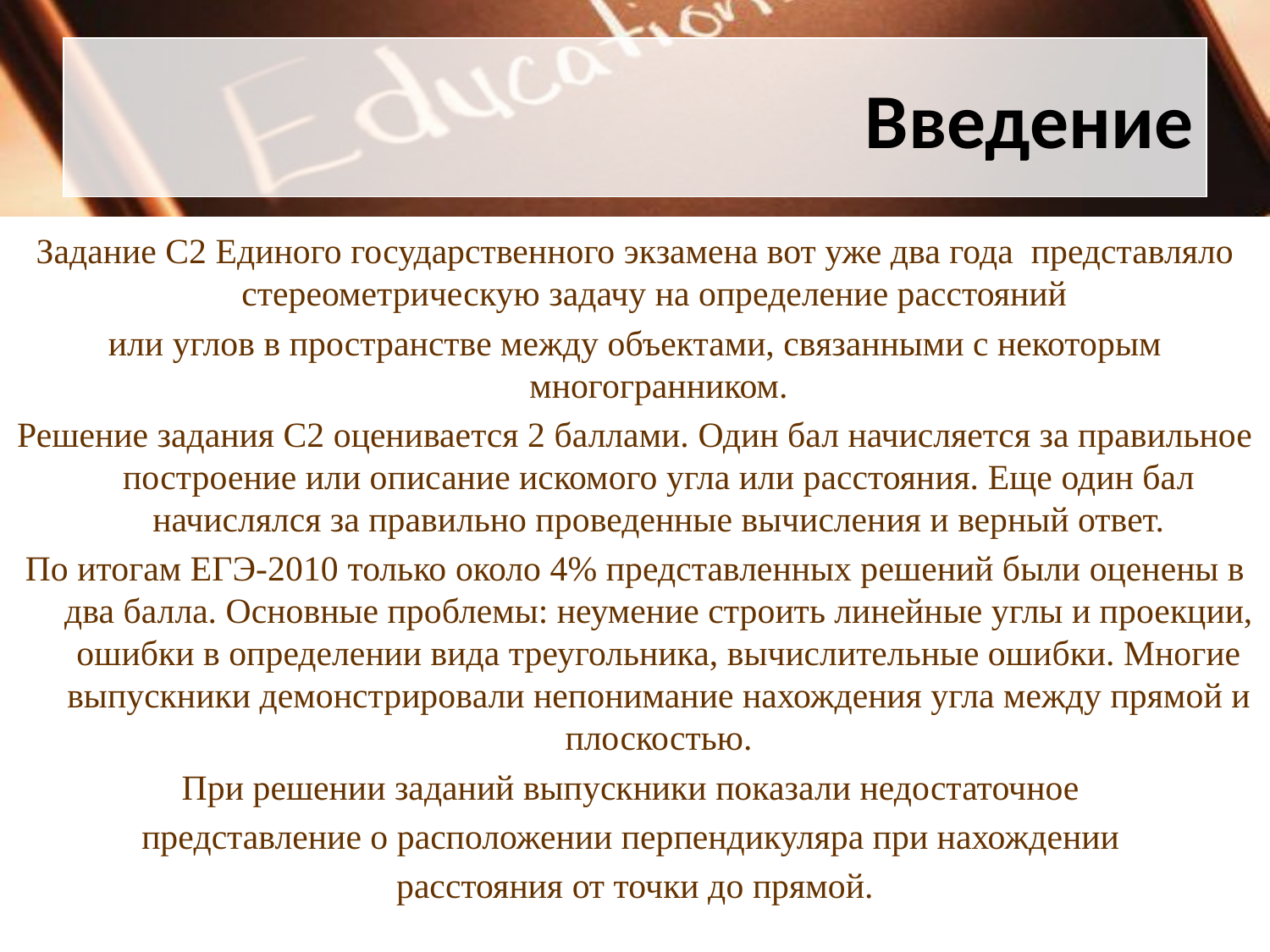

# Введение
Задание С2 Единого государственного экзамена вот уже два года  представляло стереометрическую задачу на определение расстояний
или углов в пространстве между объектами, связанными с некоторым многогранником.
Решение задания С2 оценивается 2 баллами. Один бал начисляется за правильное построение или описание искомого угла или расстояния. Еще один бал начислялся за правильно проведенные вычисления и верный ответ.
По итогам ЕГЭ-2010 только около 4% представленных решений были оценены в два балла. Основные проблемы: неумение строить линейные углы и проекции, ошибки в определении вида треугольника, вычислительные ошибки. Многие выпускники демонстрировали непонимание нахождения угла между прямой и плоскостью.
При решении заданий выпускники показали недостаточное
представление о расположении перпендикуляра при нахождении
расстояния от точки до прямой.